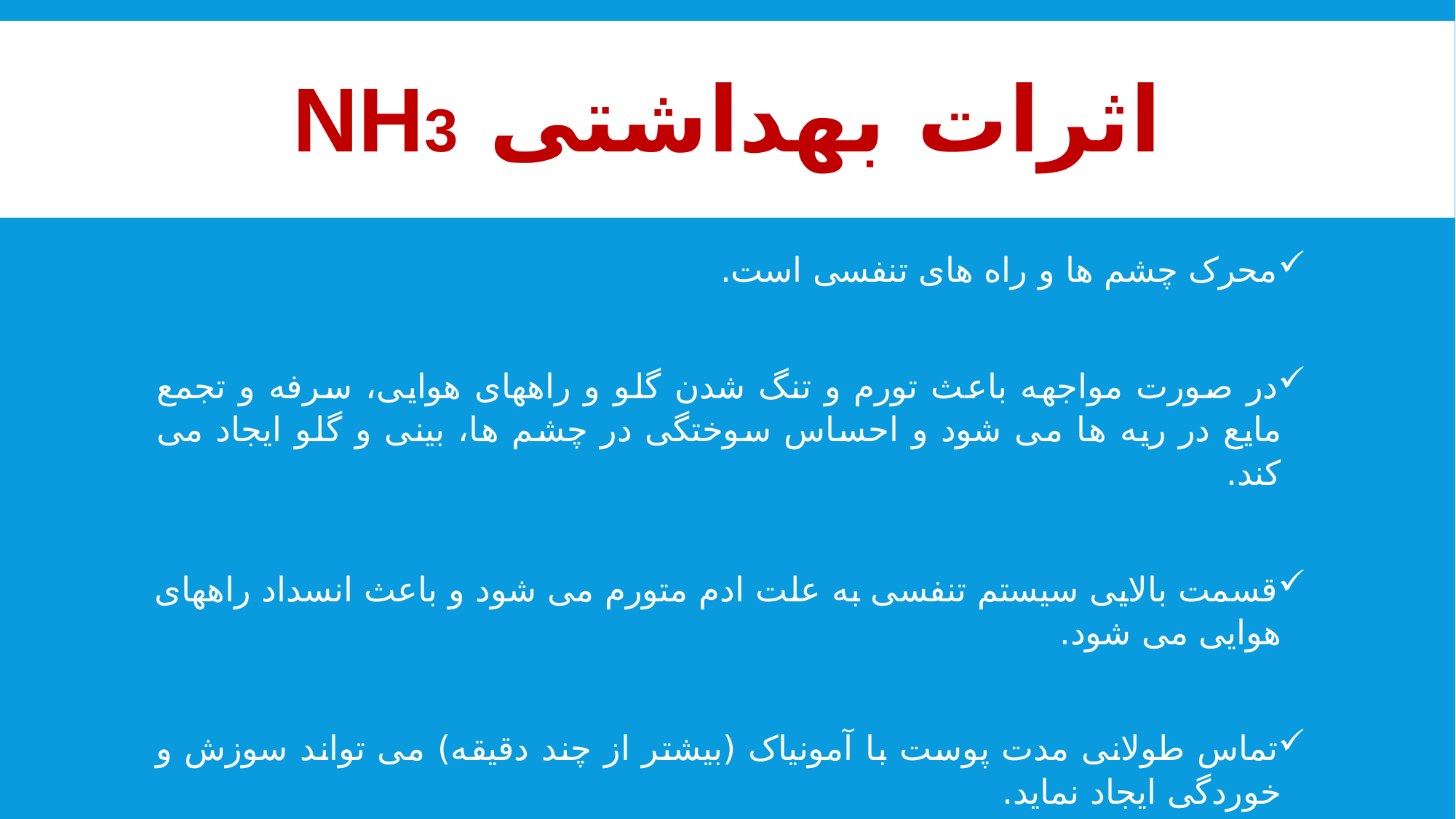

# اثرات بهداشتی NH3
محرک چشم ها و راه های تنفسی است.

در صورت مواجهه باعث تورم و تنگ شدن گلو و راههای هوایی، سرفه و تجمع مایع در ریه ها می شود و احساس سوختگی در چشم ها، بینی و گلو ایجاد می کند.

قسمت بالایی سیستم تنفسی به علت ادم متورم می شود و باعث انسداد راههای هوایی می شود.

تماس طولانی مدت پوست با آمونیاک (بیشتر از چند دقیقه) می تواند سوزش و خوردگی ایجاد نماید.